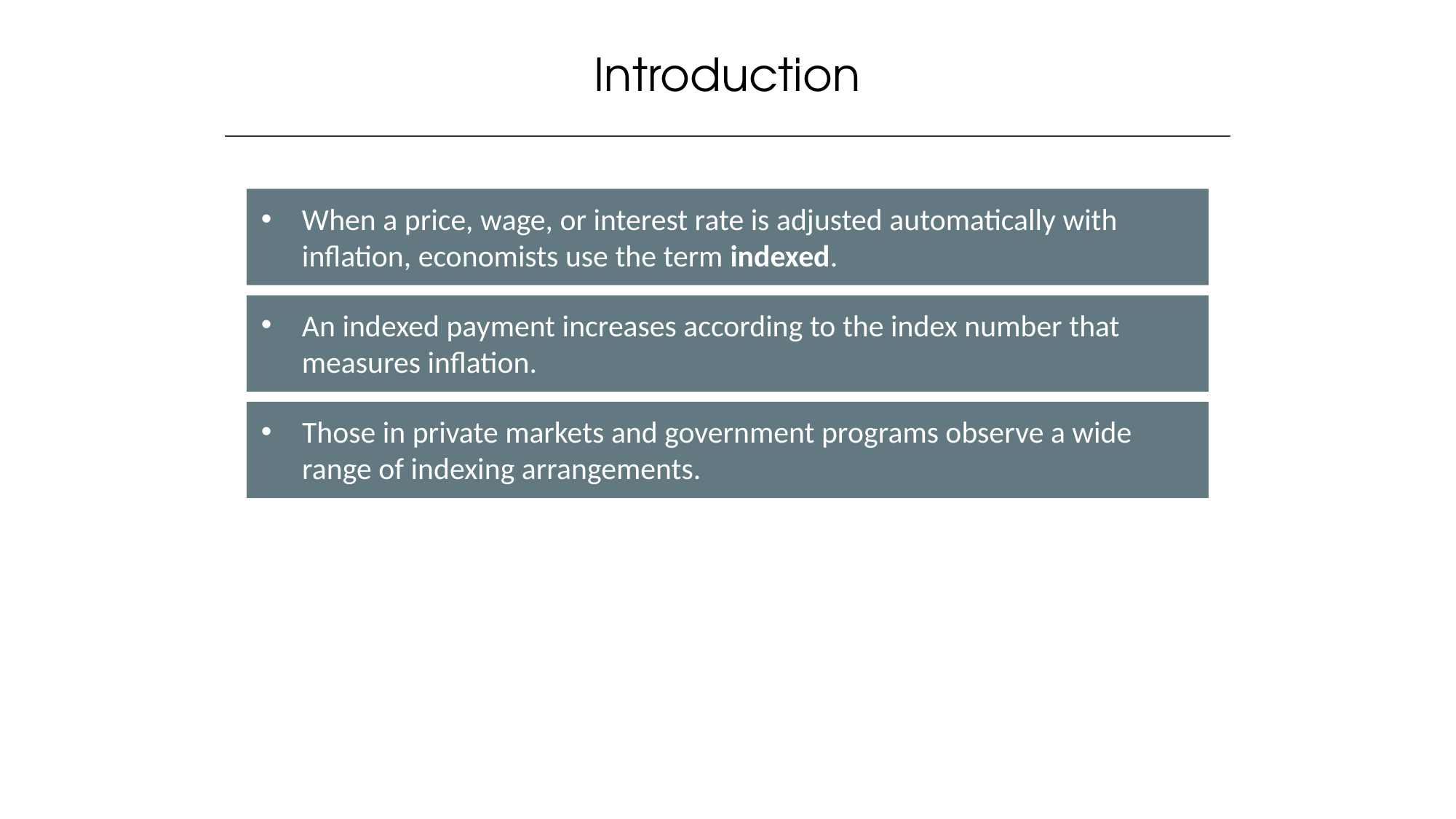

Introduction
HAWKES LEARNING

When a price, wage, or interest rate is adjusted automatically with inflation, economists use the term indexed.

An indexed payment increases according to the index number that measures inflation.

Those in private markets and government programs observe a wide range of indexing arrangements.